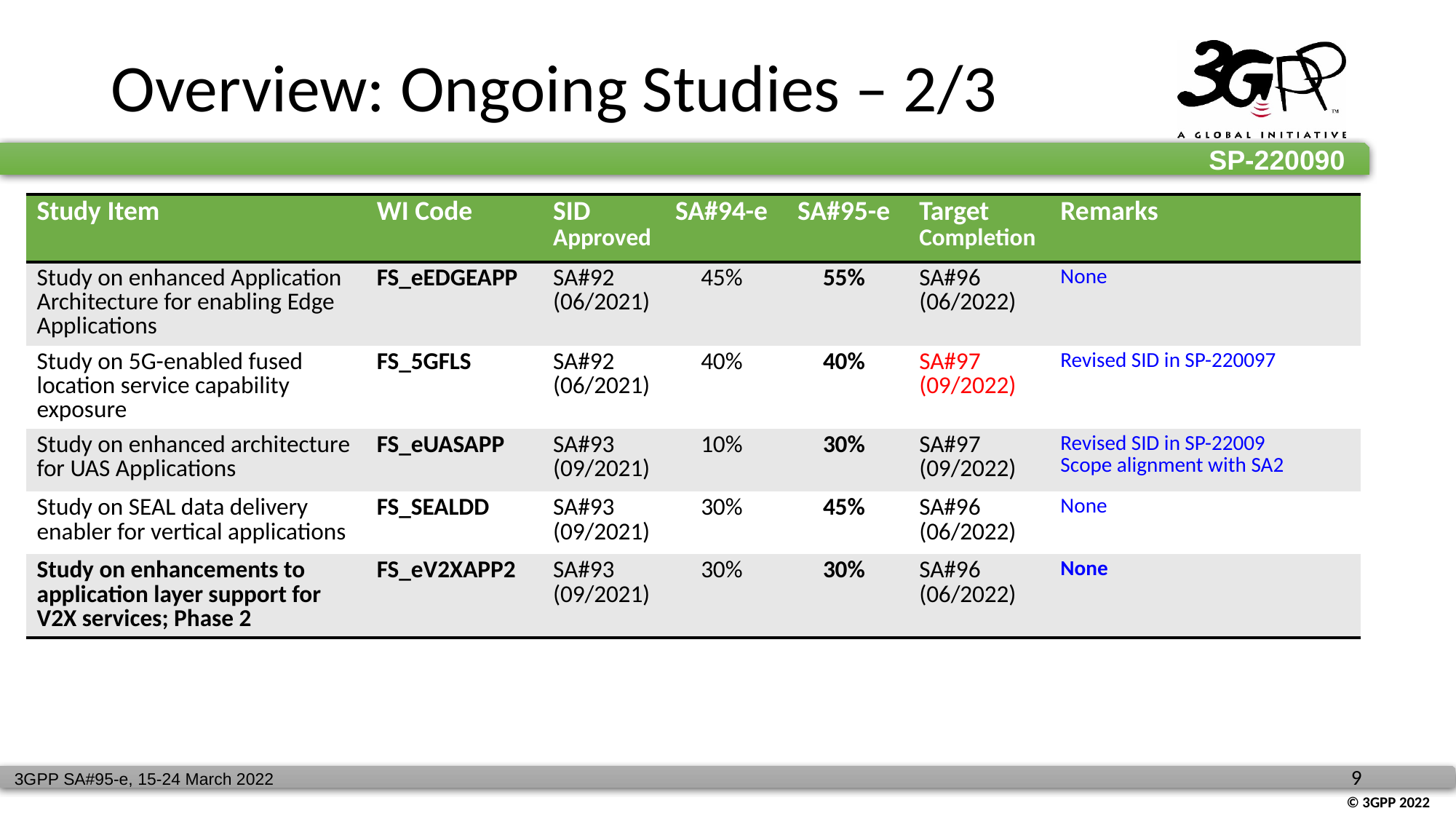

# Overview: Ongoing Studies – 2/3
| Study Item | WI Code | SID Approved | SA#94-e | SA#95-e | Target Completion | Remarks |
| --- | --- | --- | --- | --- | --- | --- |
| Study on enhanced Application Architecture for enabling Edge Applications | FS\_eEDGEAPP | SA#92 (06/2021) | 45% | 55% | SA#96 (06/2022) | None |
| Study on 5G-enabled fused location service capability exposure | FS\_5GFLS | SA#92 (06/2021) | 40% | 40% | SA#97 (09/2022) | Revised SID in SP-220097 |
| Study on enhanced architecture for UAS Applications | FS\_eUASAPP | SA#93 (09/2021) | 10% | 30% | SA#97 (09/2022) | Revised SID in SP-22009 Scope alignment with SA2 |
| Study on SEAL data delivery enabler for vertical applications | FS\_SEALDD | SA#93 (09/2021) | 30% | 45% | SA#96 (06/2022) | None |
| Study on enhancements to application layer support for V2X services; Phase 2 | FS\_eV2XAPP2 | SA#93 (09/2021) | 30% | 30% | SA#96 (06/2022) | None |